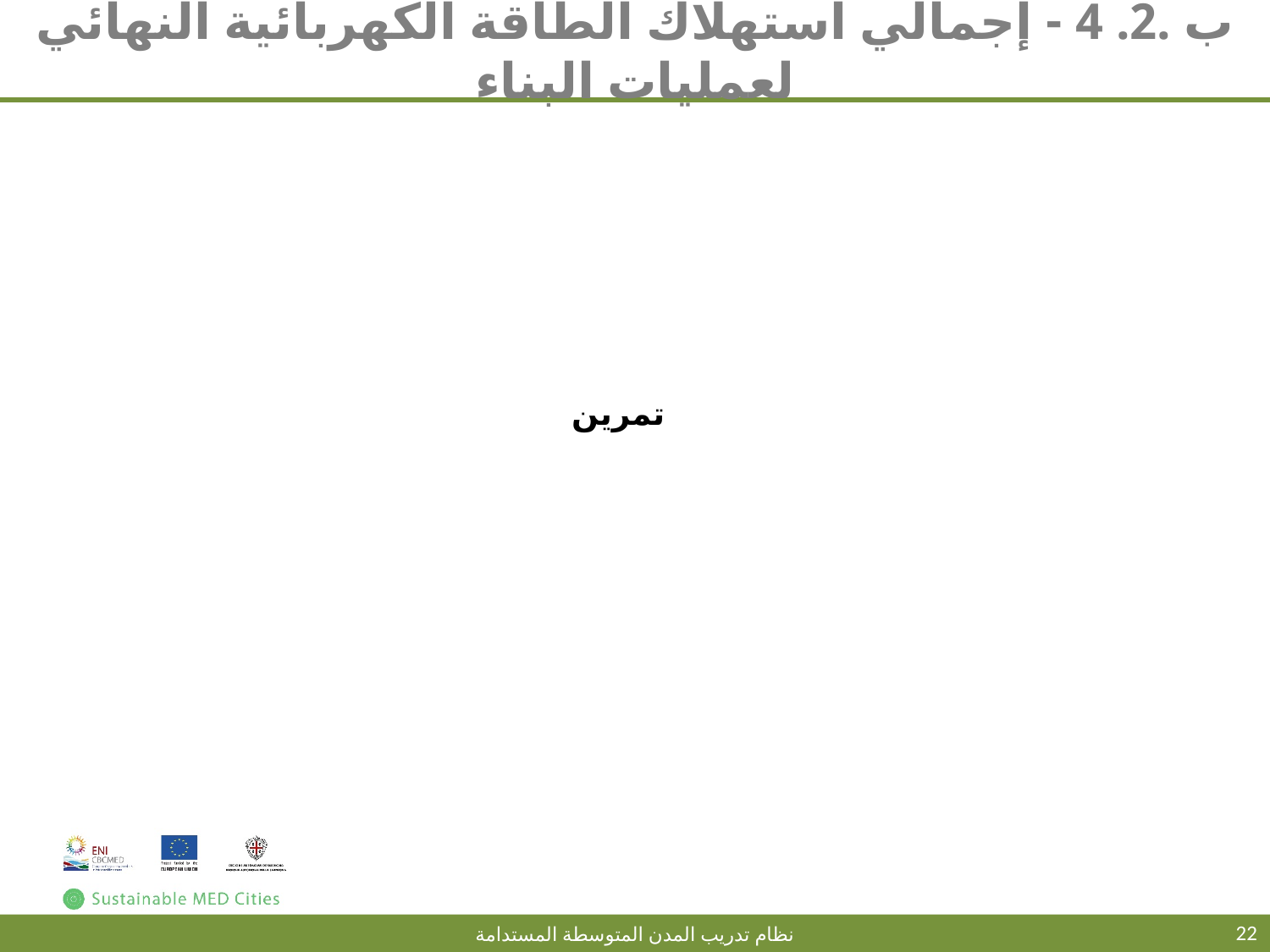

# ب .2. 4 - إجمالي استهلاك الطاقة الكهربائية النهائي لعمليات البناء

تمرين

22